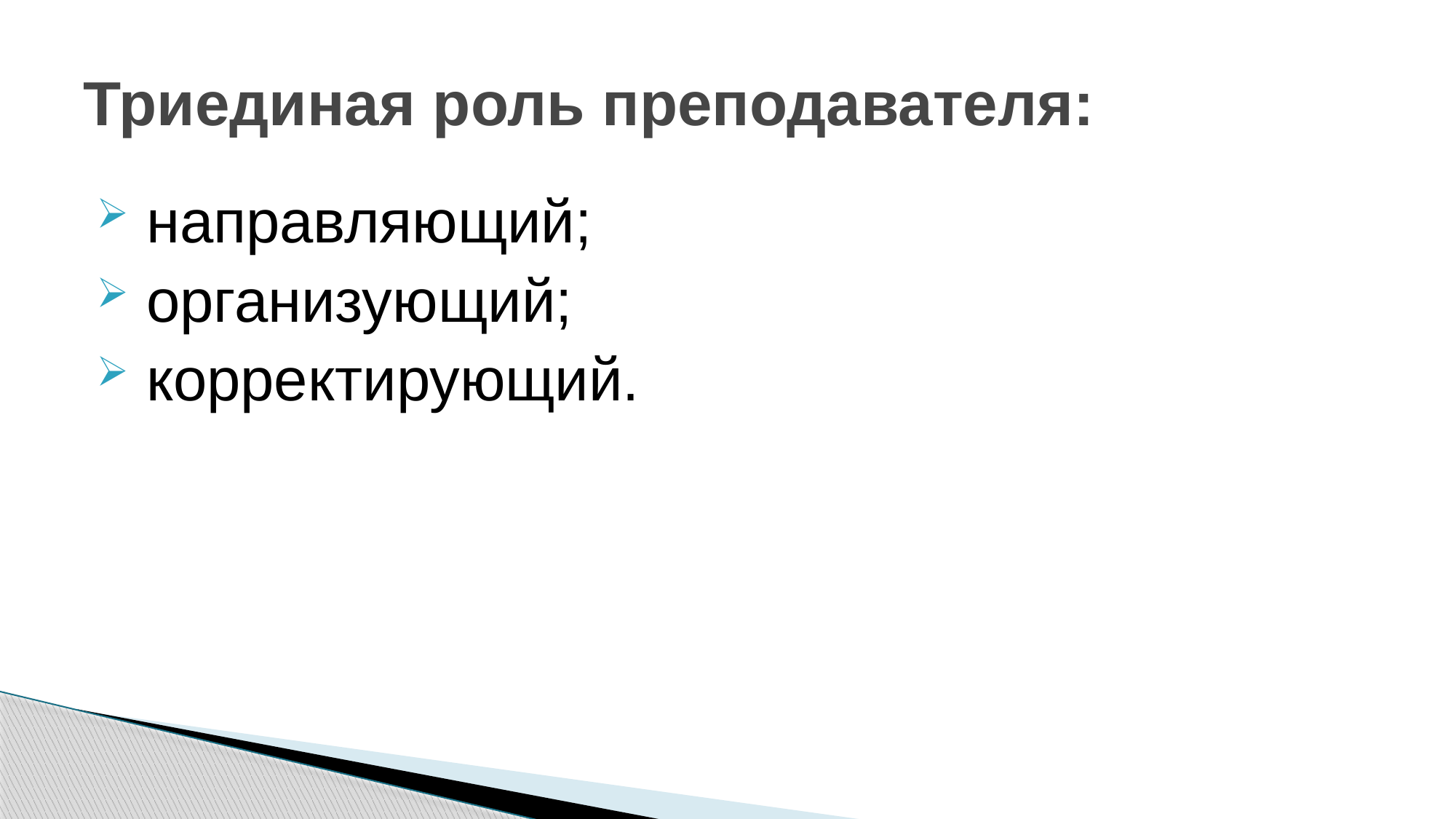

# Триединая роль преподавателя:
 направляющий;
 организующий;
 корректирующий.